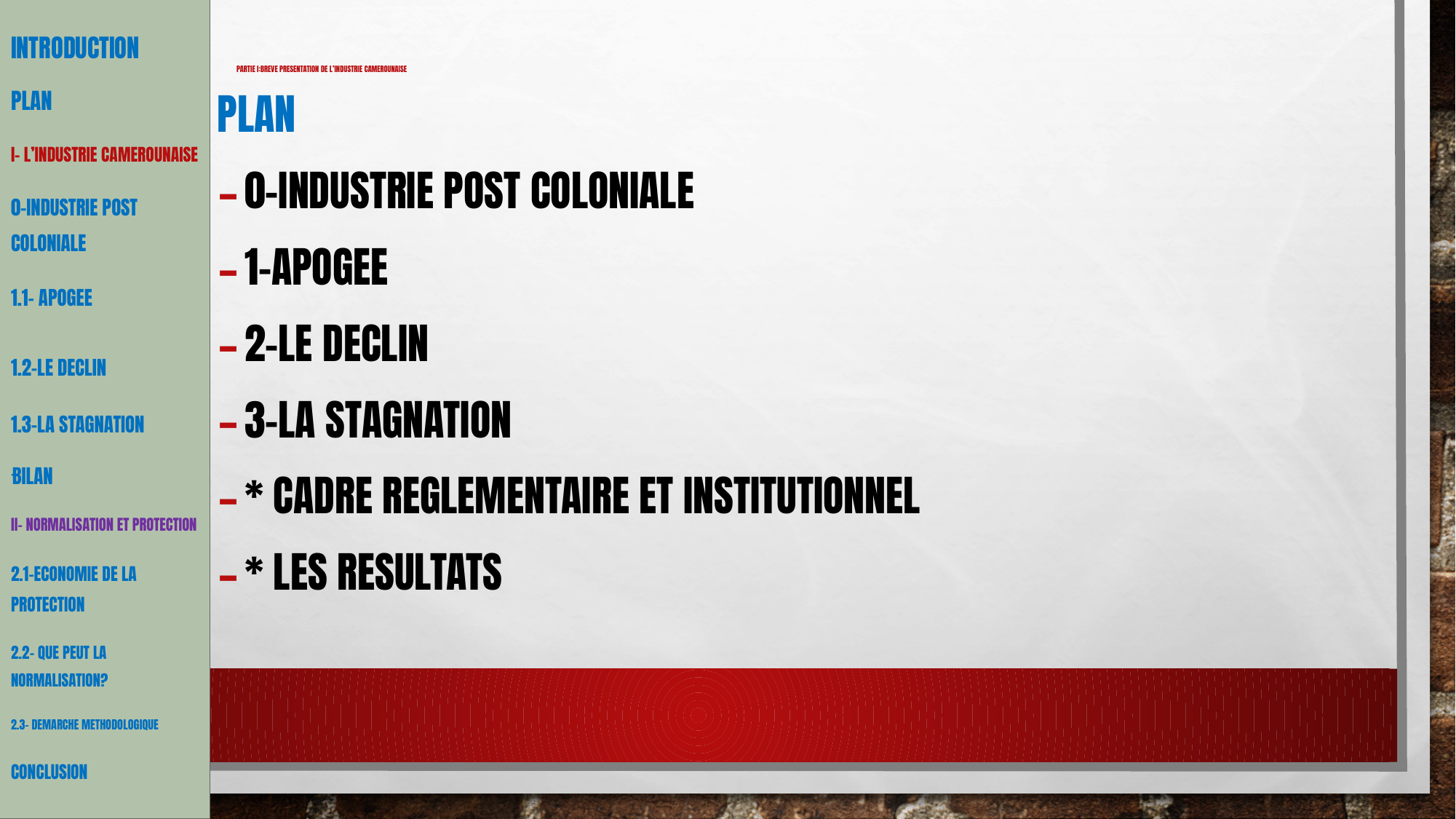

INTRODUCTION

PLAN

I- L’INDUSTRIE CAMEROUNAISE

0-Industrie post
colonialE

1.1- Apogee

1.2-Le declin

1.3-La Stagnation
BILAN

iI- NORMALISATION ET PROTECTION

2.1-economie de la protection

2.2- QUE PEUT LA
NORMALISATION?

2.3- DEMARCHE METHODOLOGIQUE

CONCLUSION
# PARTIE I:breve presentation de l’industrie camerounaise
PLAN
0-Industrie post colonialE
1-Apogee
2-Le declin
3-La stagnation
* CADRE REGLEMENTAIRE ET INSTITUTIONNEL
* LES RESULTATS